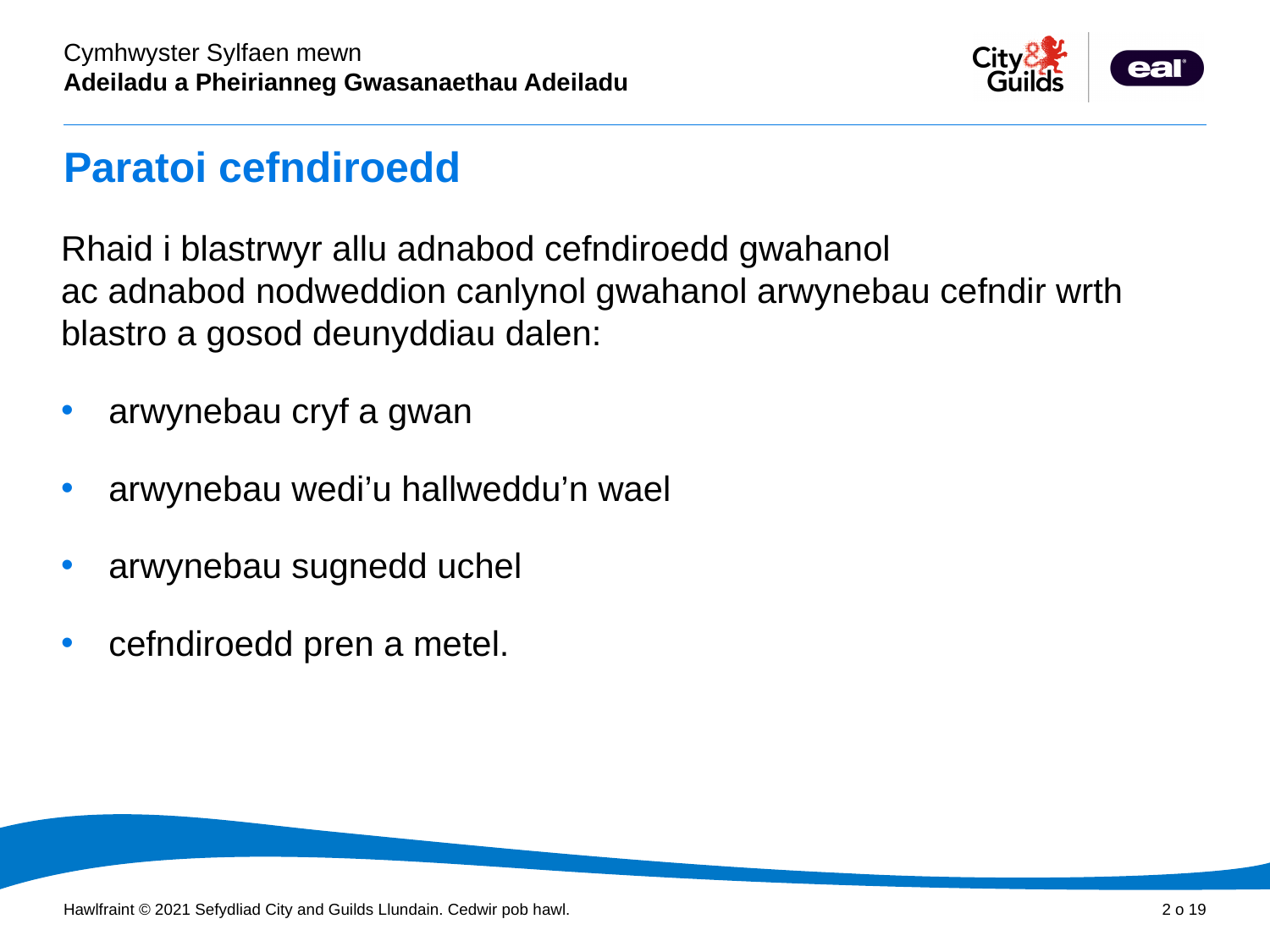

# Paratoi cefndiroedd
Rhaid i blastrwyr allu adnabod cefndiroedd gwahanol
ac adnabod nodweddion canlynol gwahanol arwynebau cefndir wrth blastro a gosod deunyddiau dalen:
arwynebau cryf a gwan
arwynebau wedi’u hallweddu’n wael
arwynebau sugnedd uchel
cefndiroedd pren a metel.